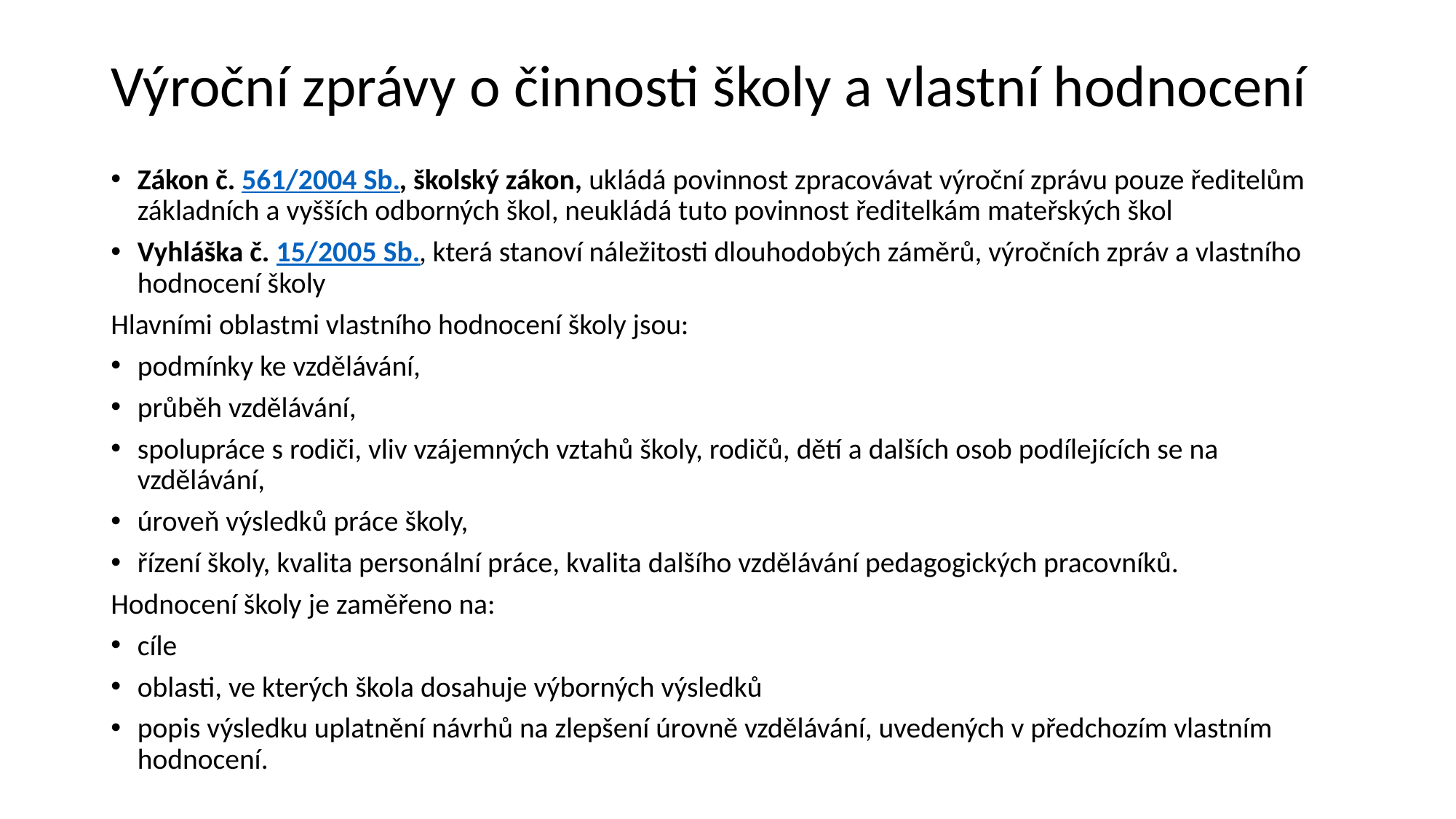

# Výroční zprávy o činnosti školy a vlastní hodnocení
Zákon č. 561/2004 Sb., školský zákon, ukládá povinnost zpracovávat výroční zprávu pouze ředitelům základních a vyšších odborných škol, neukládá tuto povinnost ředitelkám mateřských škol
Vyhláška č. 15/2005 Sb., která stanoví náležitosti dlouhodobých záměrů, výročních zpráv a vlastního hodnocení školy
Hlavními oblastmi vlastního hodnocení školy jsou:
podmínky ke vzdělávání,
průběh vzdělávání,
spolupráce s rodiči, vliv vzájemných vztahů školy, rodičů, dětí a dalších osob podílejících se na vzdělávání,
úroveň výsledků práce školy,
řízení školy, kvalita personální práce, kvalita dalšího vzdělávání pedagogických pracovníků.
Hodnocení školy je zaměřeno na:
cíle
oblasti, ve kterých škola dosahuje výborných výsledků
popis výsledku uplatnění návrhů na zlepšení úrovně vzdělávání, uvedených v předchozím vlastním hodnocení.